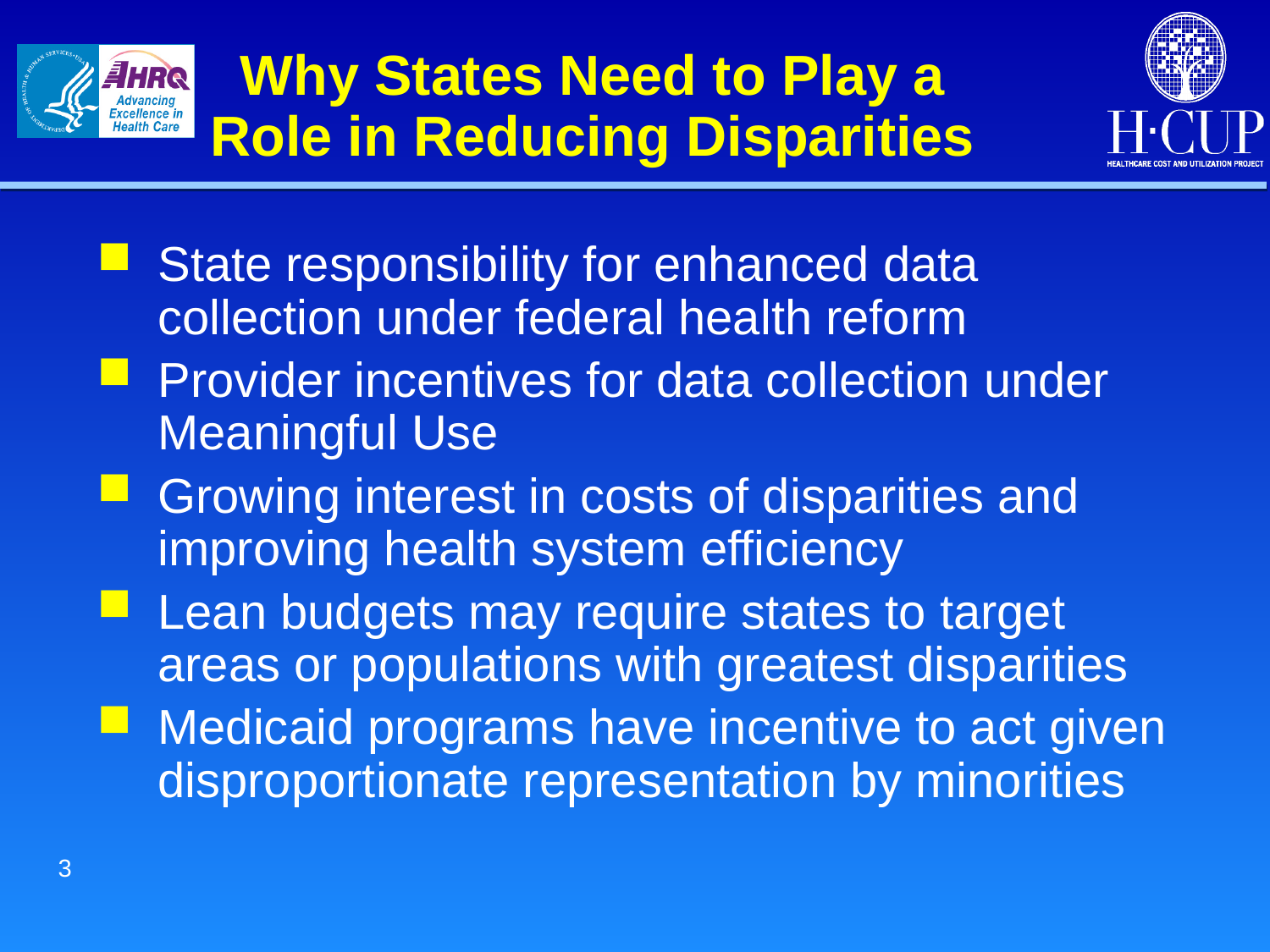

# Why States Need to Play a Role in Reducing Disparities
State responsibility for enhanced data collection under federal health reform
Provider incentives for data collection under Meaningful Use
Growing interest in costs of disparities and improving health system efficiency
Lean budgets may require states to target areas or populations with greatest disparities
Medicaid programs have incentive to act given disproportionate representation by minorities
3